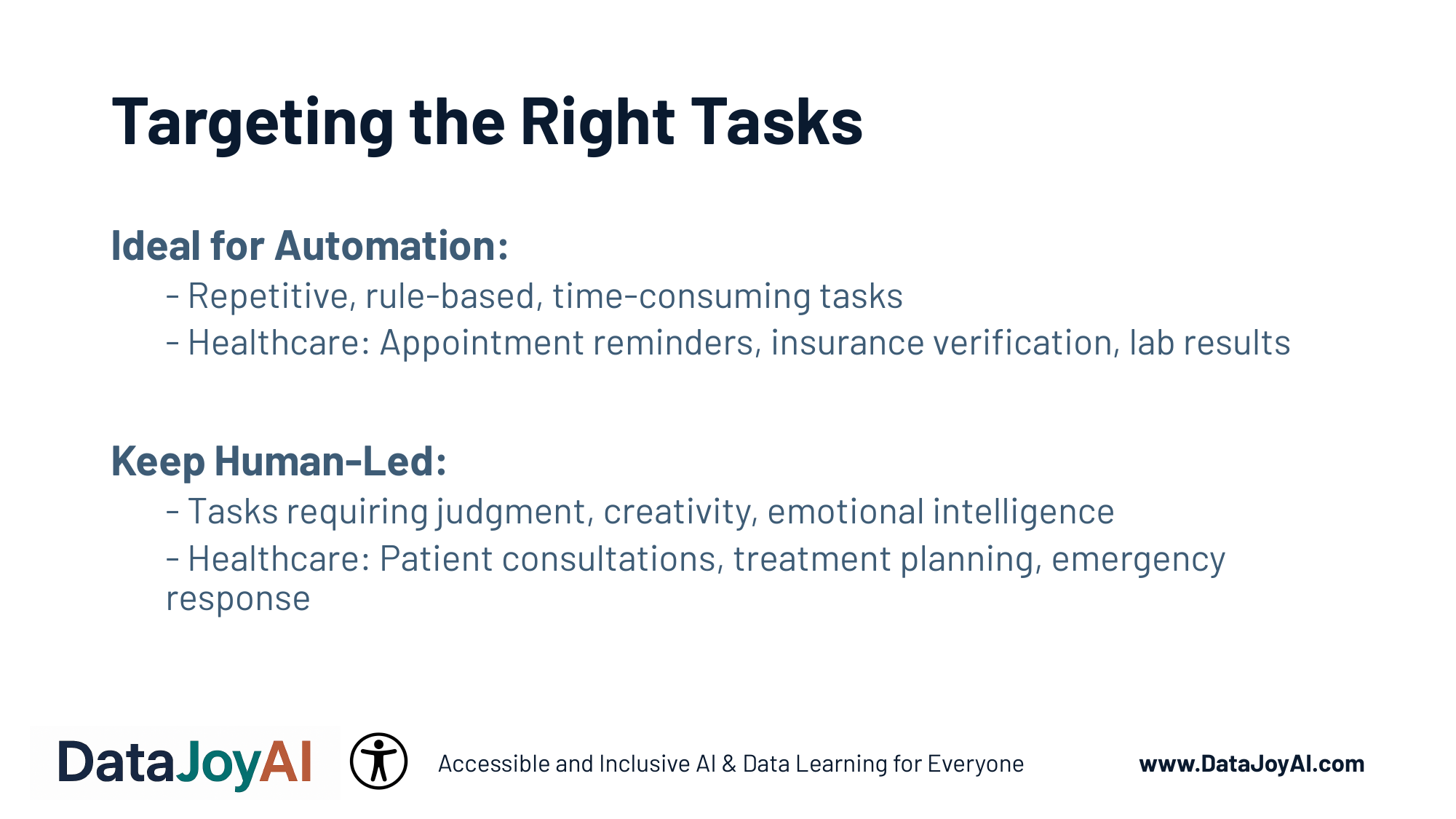

# Targeting the Right Tasks
Ideal for Automation:
- Repetitive, rule-based, time-consuming tasks
- Healthcare: Appointment reminders, insurance verification, lab results

Keep Human-Led:
- Tasks requiring judgment, creativity, emotional intelligence
- Healthcare: Patient consultations, treatment planning, emergency response